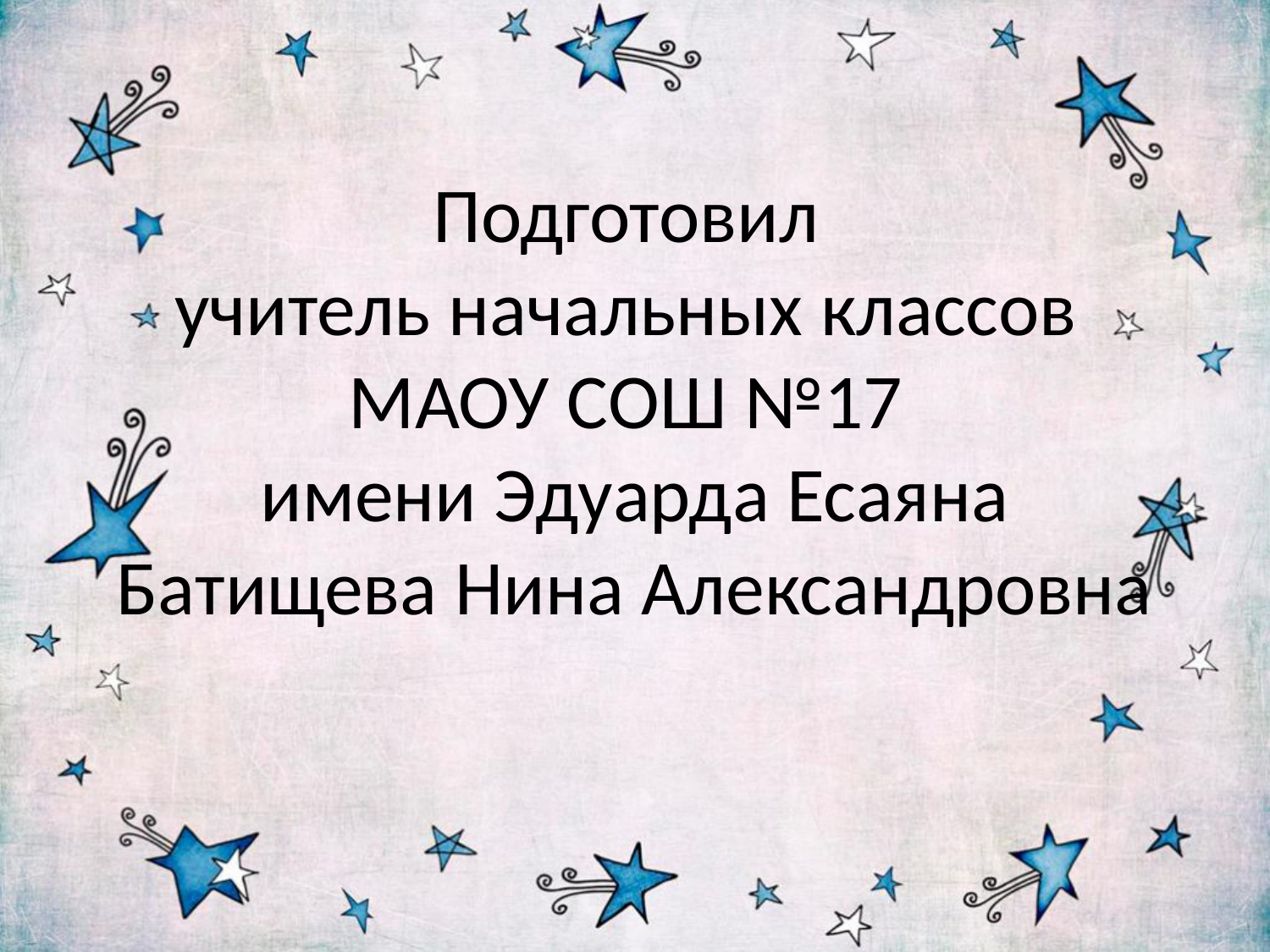

# Подготовил учитель начальных классов МАОУ СОШ №17 имени Эдуарда Есаяна Батищева Нина Александровна